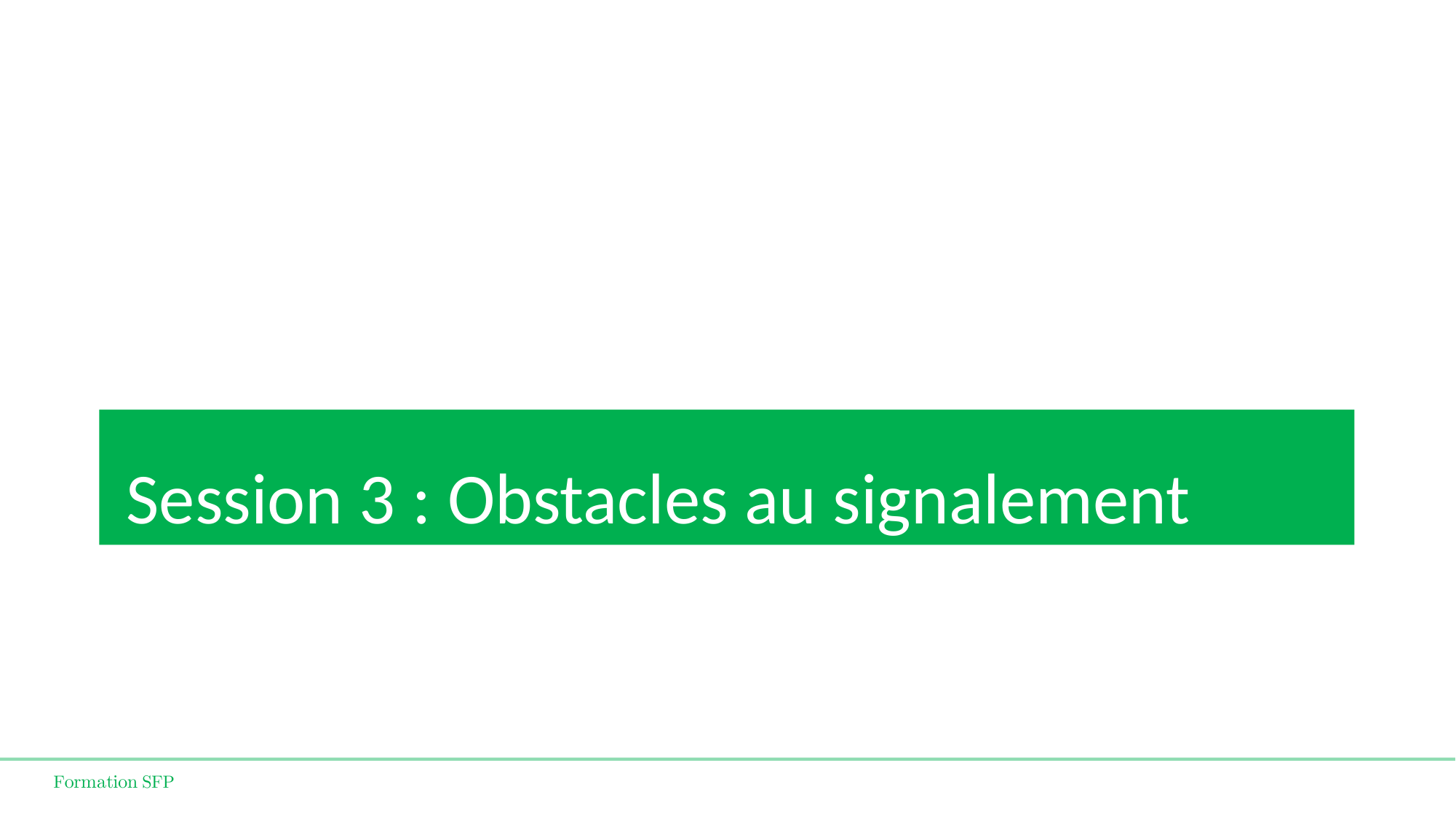

# Session 3 : Obstacles au signalement

Formation SFP